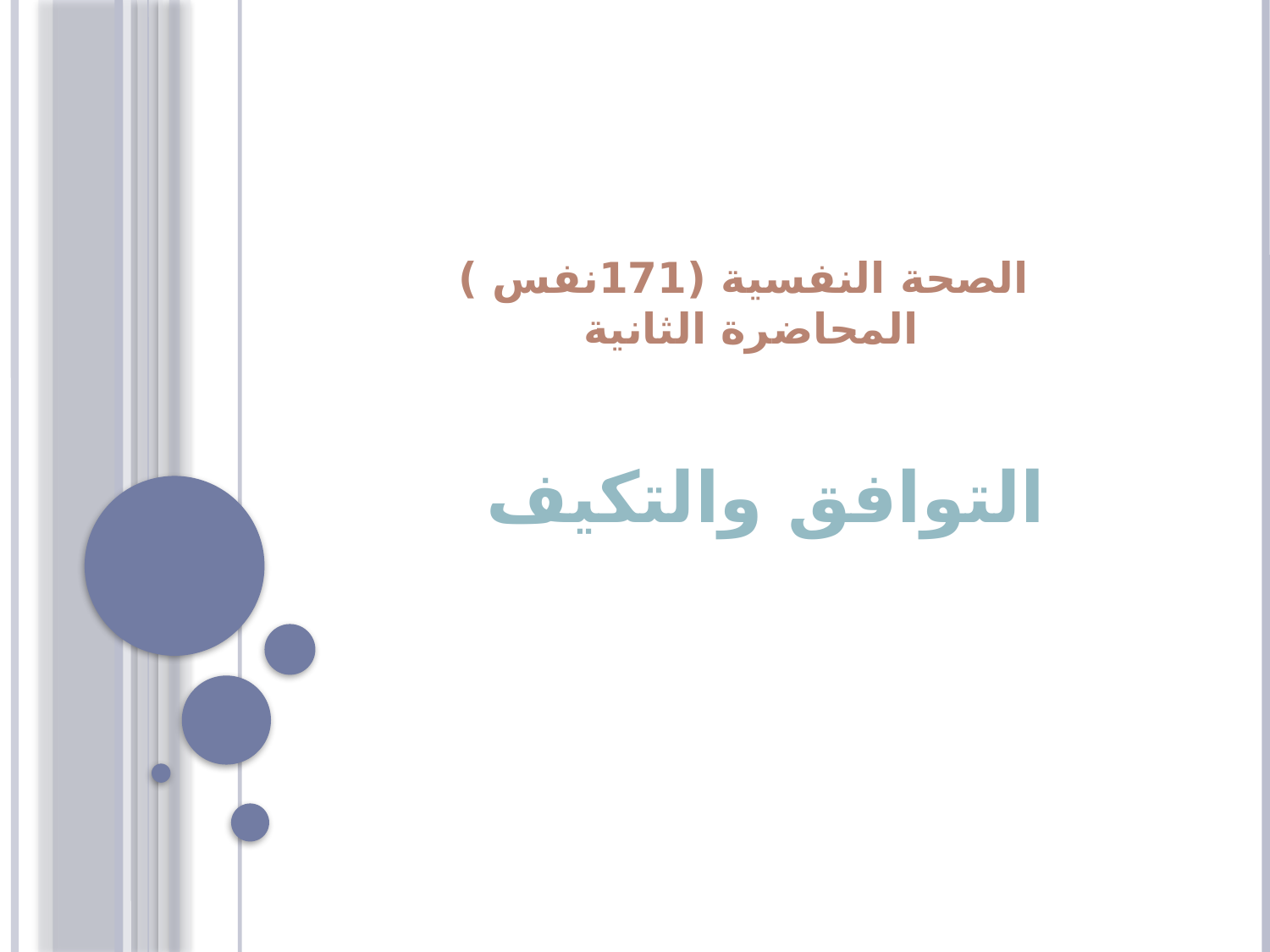

# الصحة النفسية (171نفس ) المحاضرة الثانية
التوافق والتكيف